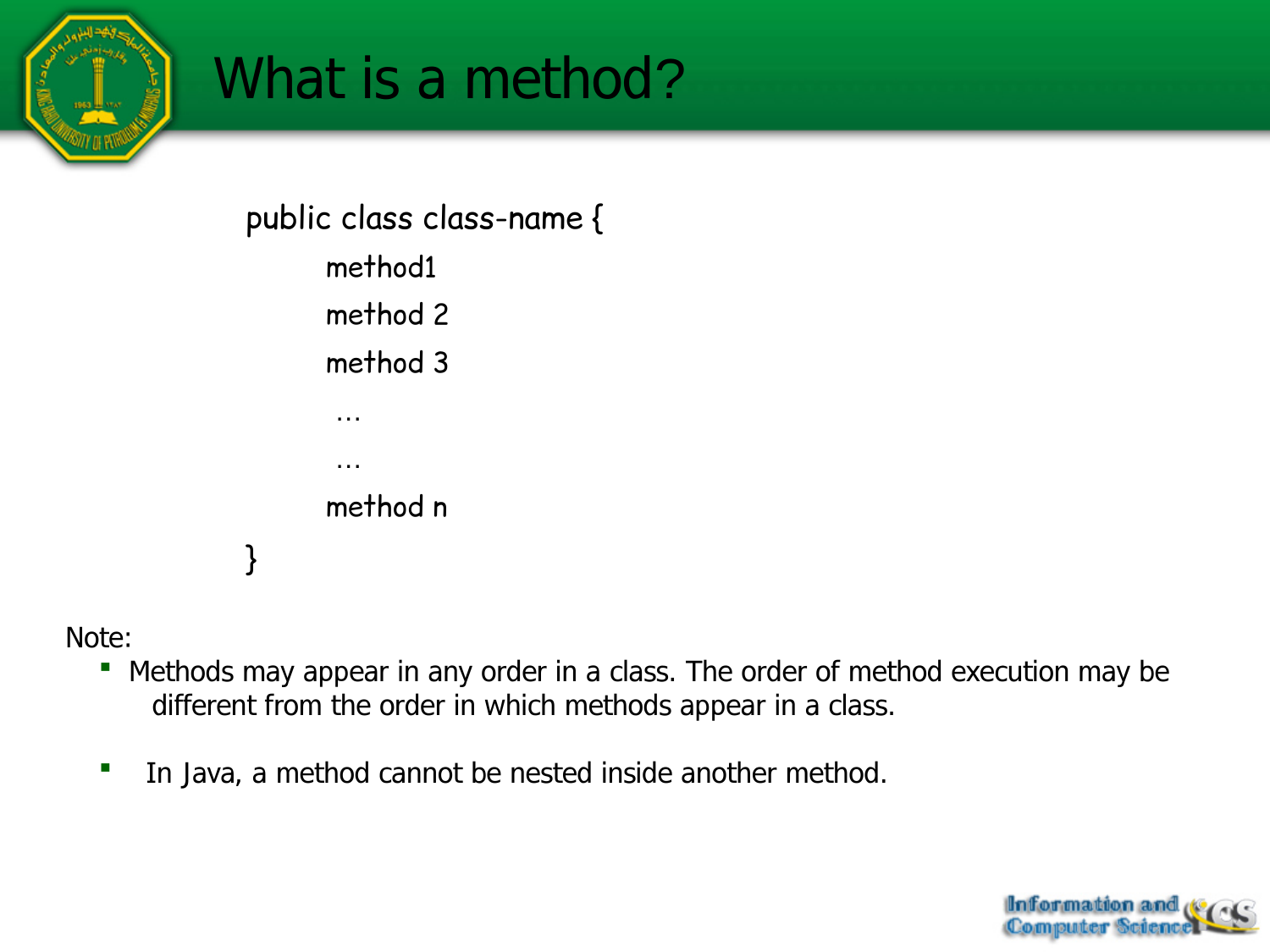

# What is a method?
public class class-name {
  method1
  method 2
  method 3
   …
   …
  method n
}
Note:
Methods may appear in any order in a class. The order of method execution may be
          different from the order in which methods appear in a class.

  In Java, a method cannot be nested inside another method.